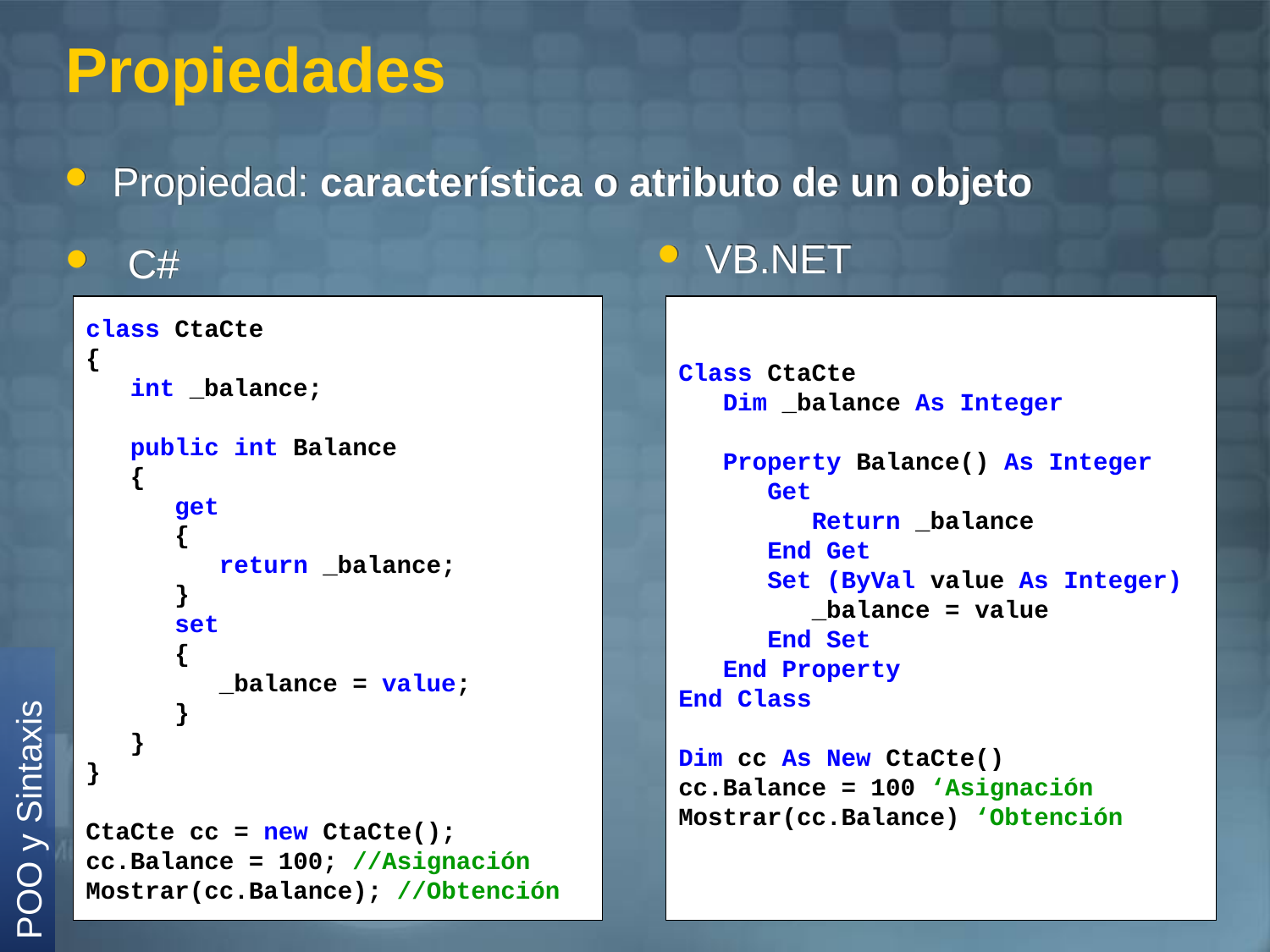

# Propiedades
Propiedad: característica o atributo de un objeto
VB.NET
C#
class CtaCte
{
   int _balance;

   public int Balance
   {
      get
      {
         return _balance;
      }
      set
      {
         _balance = value;
      }
   }
}

CtaCte cc = new CtaCte();
cc.Balance = 100; //Asignación
Mostrar(cc.Balance); //Obtención
Class CtaCte
   Dim _balance As Integer

   Property Balance() As Integer
      Get
         Return _balance
      End Get
      Set (ByVal value As Integer)
         _balance = value
      End Set
   End Property
End Class

Dim cc As New CtaCte()
cc.Balance = 100 ‘Asignación
Mostrar(cc.Balance) ‘Obtención

POO y Sintaxis